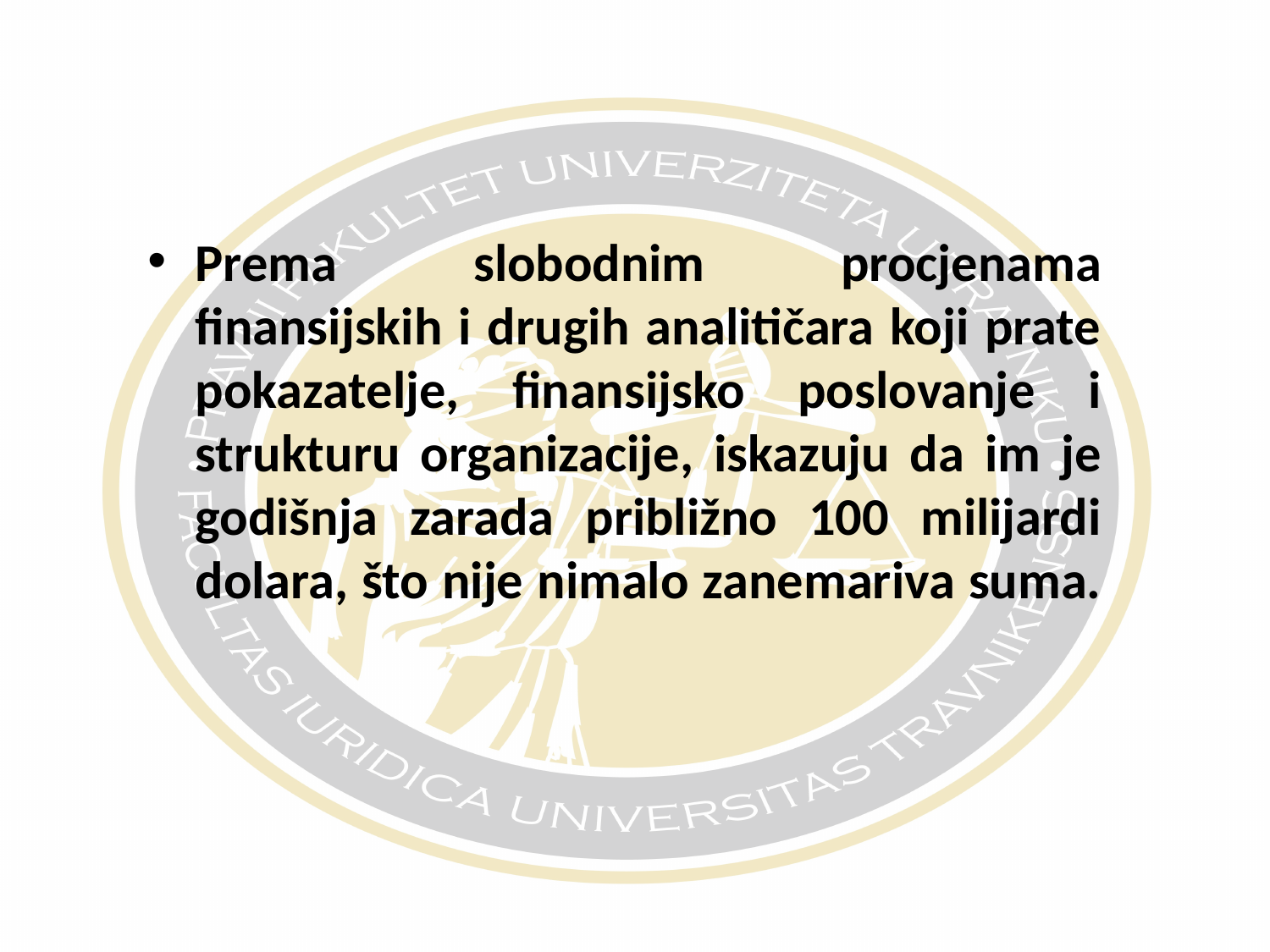

#
Prema slobodnim procjenama finansijskih i drugih analitičara koji prate pokazatelje, finansijsko poslovanje i strukturu organizacije, iskazuju da im je godišnja zarada približno 100 milijardi dolara, što nije nimalo zanemariva suma.